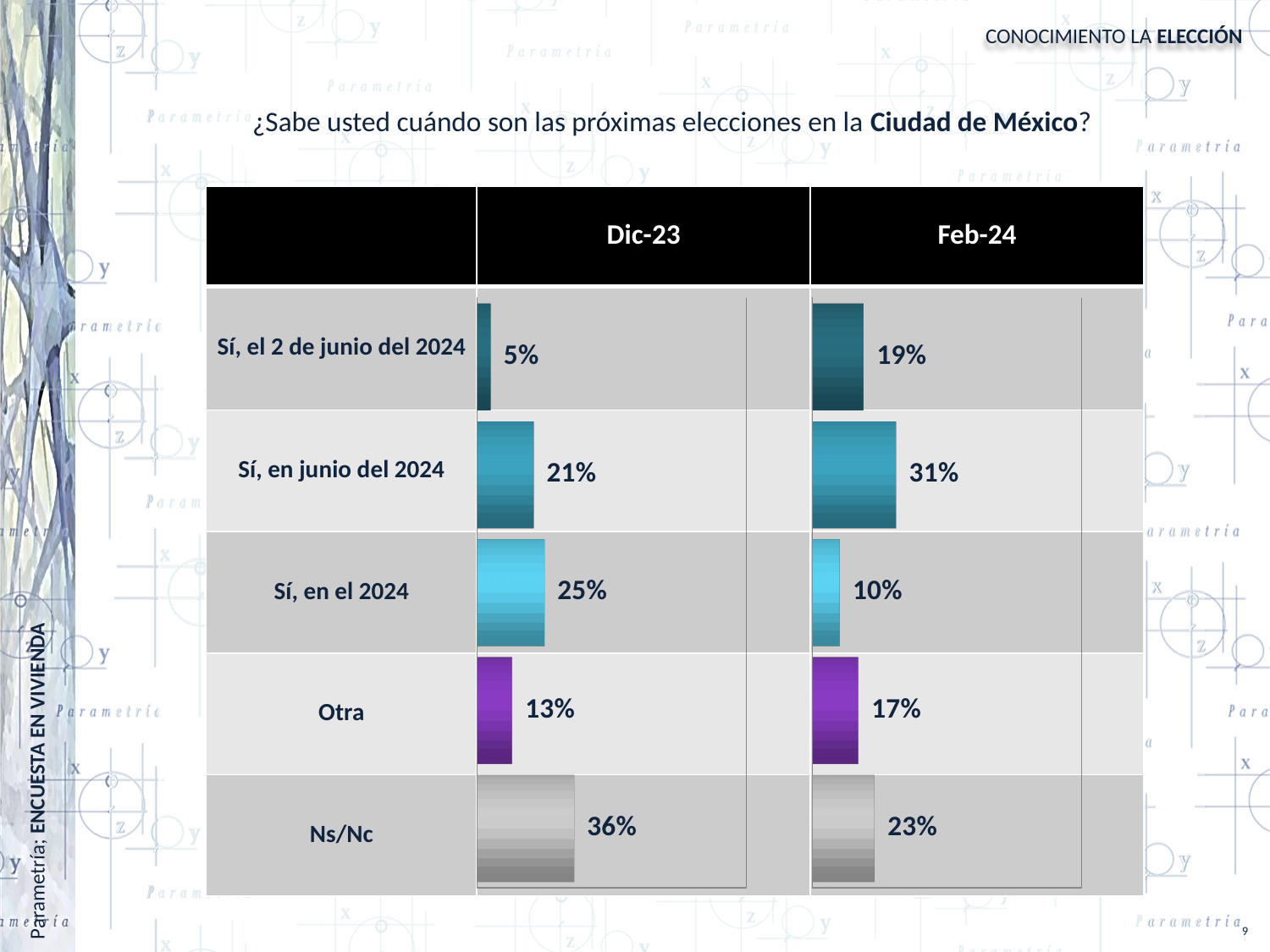

Parametría; ENCUESTA EN VIVIENDA
# CONOCIMIENTO LA ELECCIÓN
¿Sabe usted cuándo son las próximas elecciones en la Ciudad de México?
|  | Dic-23 | Feb-24 |
| --- | --- | --- |
| Sí, el 2 de junio del 2024 |  |  |
| Sí, en junio del 2024 |  |  |
| Sí, en el 2024 |  |  |
| Otra |  |  |
| Ns/Nc |  |  |

[unsupported chart]

[unsupported chart]

9